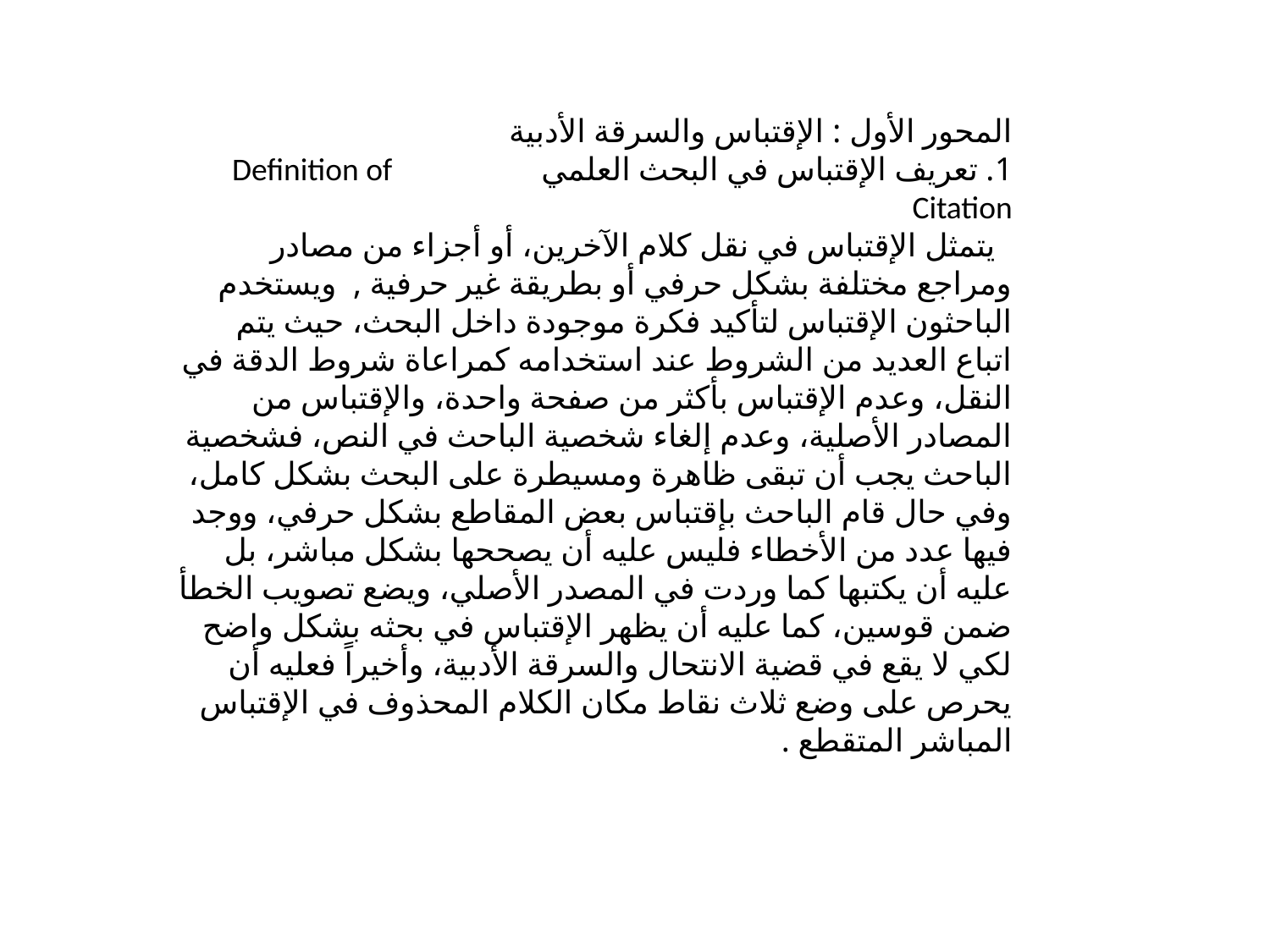

المحور الأول : الإقتباس والسرقة الأدبية
1. تعريف الإقتباس في البحث العلمي                  Definition of Citation
  يتمثل الإقتباس في نقل كلام الآخرين، أو أجزاء من مصادر ومراجع مختلفة بشكل حرفي أو بطريقة غير حرفية ,  ويستخدم الباحثون الإقتباس لتأكيد فكرة موجودة داخل البحث، حيث يتم اتباع العديد من الشروط عند استخدامه كمراعاة شروط الدقة في النقل، وعدم الإقتباس بأكثر من صفحة واحدة، والإقتباس من المصادر الأصلية، وعدم إلغاء شخصية الباحث في النص، فشخصية الباحث يجب أن تبقى ظاهرة ومسيطرة على البحث بشكل كامل، وفي حال قام الباحث بإقتباس بعض المقاطع بشكل حرفي، ووجد فيها عدد من الأخطاء فليس عليه أن يصححها بشكل مباشر، بل عليه أن يكتبها كما وردت في المصدر الأصلي، ويضع تصويب الخطأ ضمن قوسين، كما عليه أن يظهر الإقتباس في بحثه بشكل واضح لكي لا يقع في قضية الانتحال والسرقة الأدبية، وأخيراً فعليه أن يحرص على وضع ثلاث نقاط مكان الكلام المحذوف في الإقتباس المباشر المتقطع .